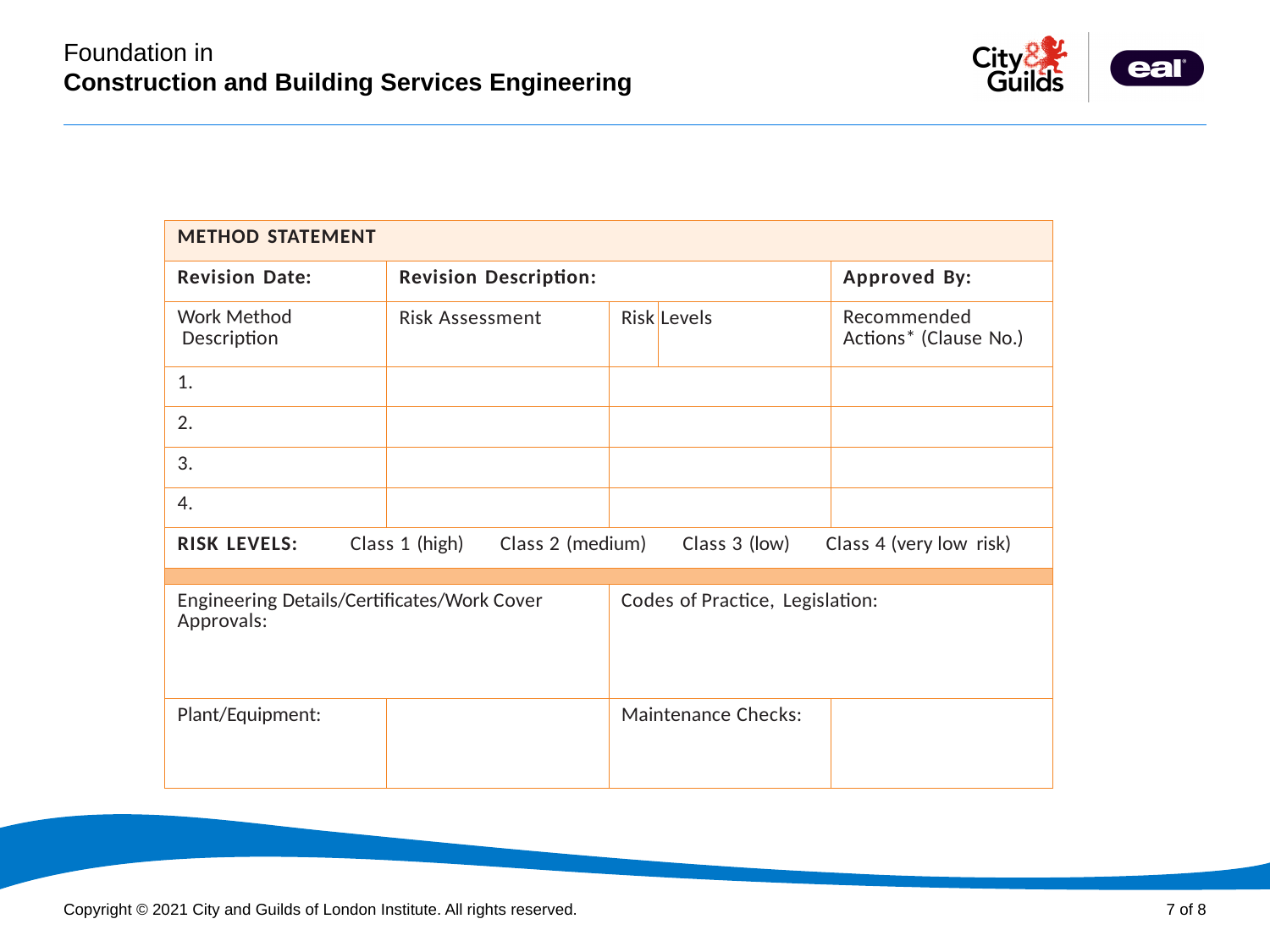

| METHOD STATEMENT |  |  |  |  |  |  |  |
| --- | --- | --- | --- | --- | --- | --- | --- |
| Revision Date: |  | Revision Description: |  |  |  |  | Approved By: |
| Work Method Description |  | Risk Assessment |  | Risk | Levels |  | Recommended Actions\* (Clause No.) |
| 1. |  |  |  |  |  |  |  |
| 2. |  |  |  |  |  |  |  |
| 3. |  |  |  |  |  |  |  |
| 4. |  |  |  |  |  |  |  |
| RISK LEVELS: | Class 1 (high) |  | Class 2 (medium) |  | Class 3 (low) | Class 4 (very low risk) |  |
|  |  |  |  |  |  |  |  |
| Engineering Details/Certificates/Work Cover Approvals: |  |  |  | Codes of Practice, Legislation: |  |  |  |
| Plant/Equipment: |  |  |  | Maintenance Checks: |  |  |  |